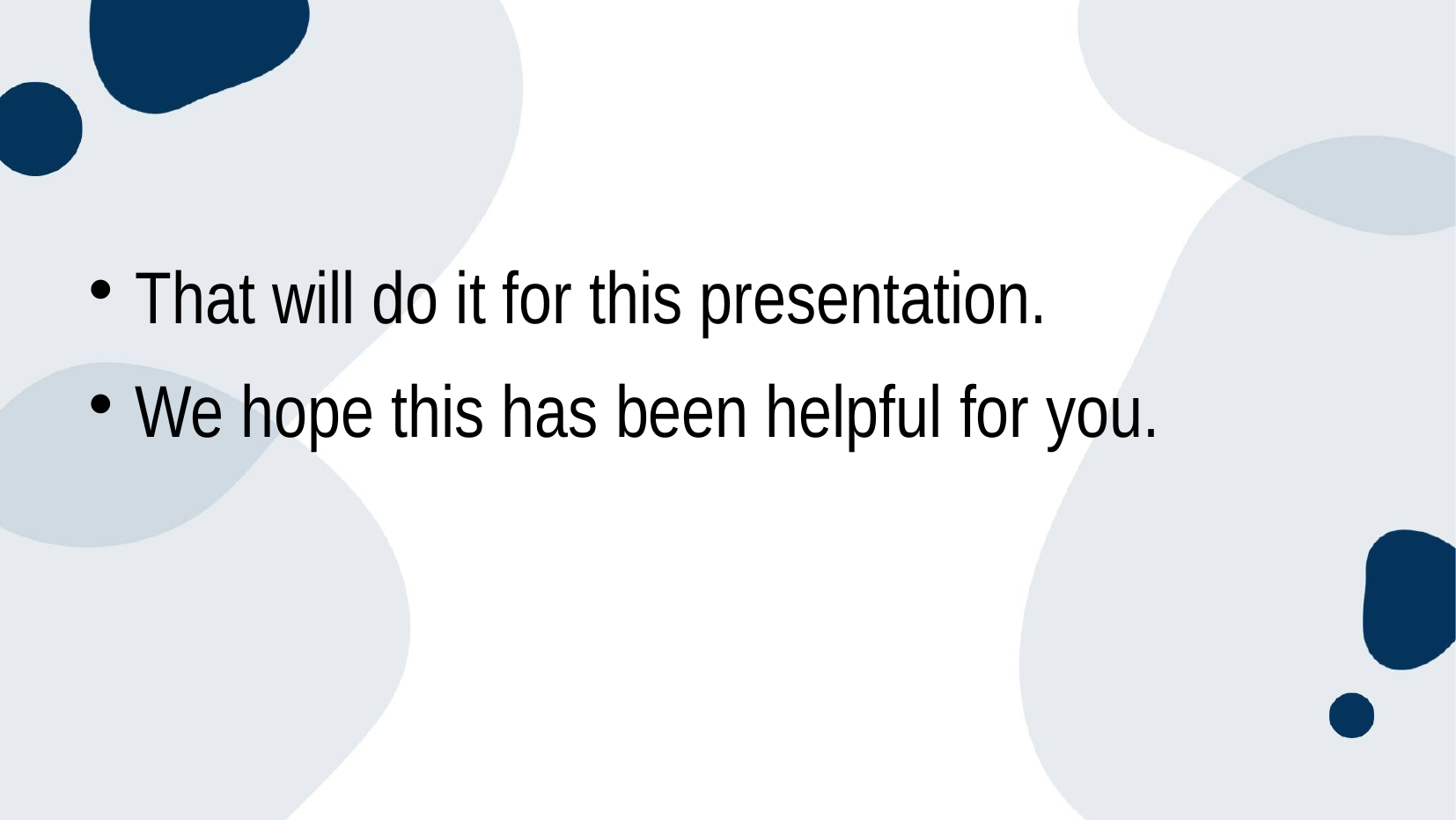

#
That will do it for this presentation.
We hope this has been helpful for you.